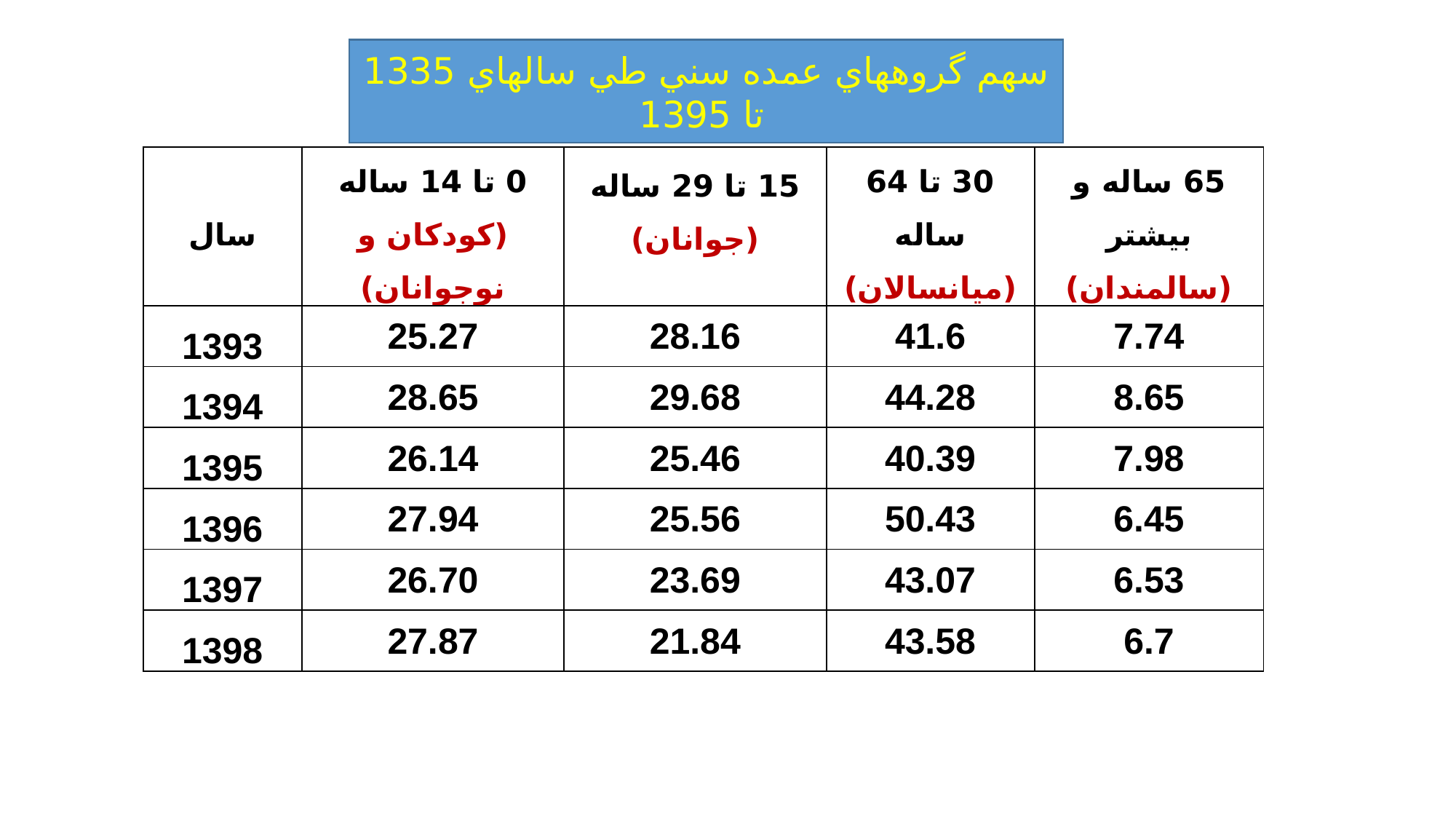

سهم گروههاي عمده سني طي سالهاي 1335 تا 1395
| سال | 0 تا 14 ساله (کودکان و نوجوانان) | 15 تا 29 ساله (جوانان) | 30 تا 64 ساله (ميانسالان) | 65 ساله و بيشتر (سالمندان) |
| --- | --- | --- | --- | --- |
| 1393 | 25.27 | 28.16 | 41.6 | 7.74 |
| 1394 | 28.65 | 29.68 | 44.28 | 8.65 |
| 1395 | 26.14 | 25.46 | 40.39 | 7.98 |
| 1396 | 27.94 | 25.56 | 50.43 | 6.45 |
| 1397 | 26.70 | 23.69 | 43.07 | 6.53 |
| 1398 | 27.87 | 21.84 | 43.58 | 6.7 |